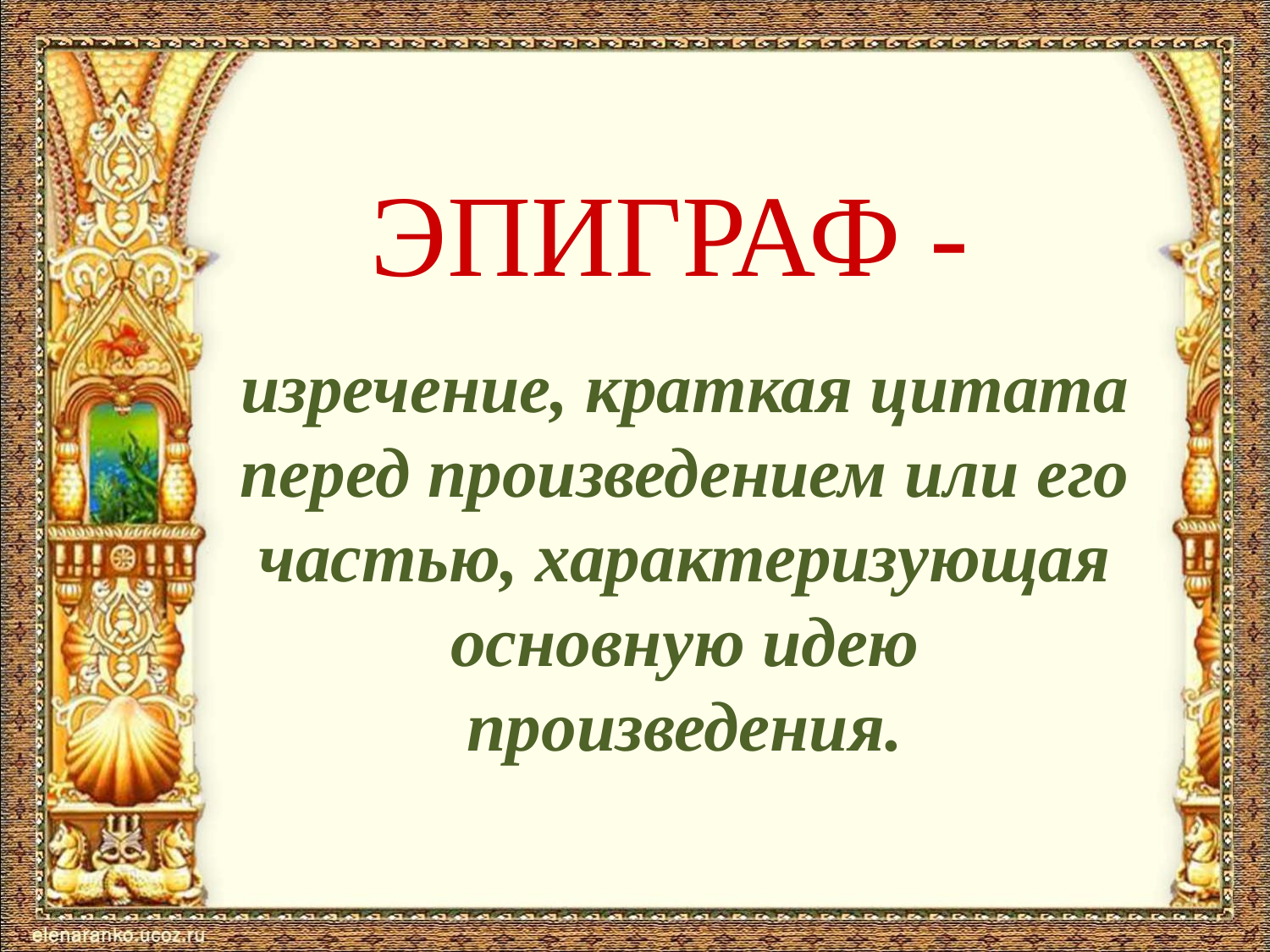

# ЭПИГРАФ -
изречение, краткая цитата перед произведением или его частью, характеризующая основную идею произведения.